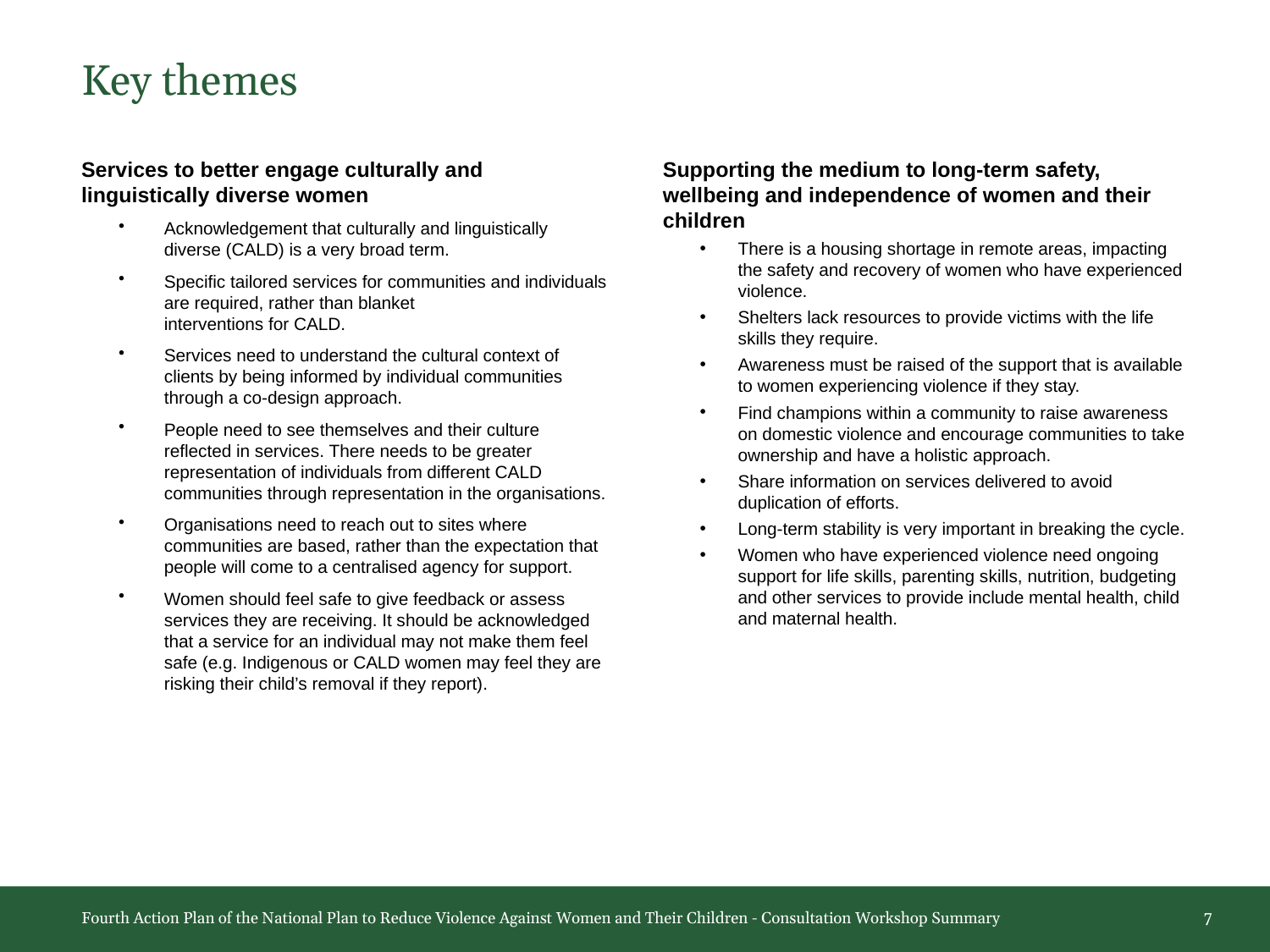

# Key themes

Services to better engage culturally and linguistically diverse women
Acknowledgement that culturally and linguistically diverse (CALD) is a very broad term.
Specific tailored services for communities and individuals are required, rather than blanket
interventions for CALD.
Services need to understand the cultural context of clients by being informed by individual communities through a co-design approach.
People need to see themselves and their culture reflected in services. There needs to be greater representation of individuals from different CALD communities through representation in the organisations.
Organisations need to reach out to sites where communities are based, rather than the expectation that people will come to a centralised agency for support.
Women should feel safe to give feedback or assess services they are receiving. It should be acknowledged that a service for an individual may not make them feel safe (e.g. Indigenous or CALD women may feel they are risking their child’s removal if they report).
Supporting the medium to long-term safety, wellbeing and independence of women and their children
There is a housing shortage in remote areas, impacting the safety and recovery of women who have experienced violence.
Shelters lack resources to provide victims with the life skills they require.
Awareness must be raised of the support that is available to women experiencing violence if they stay.
Find champions within a community to raise awareness on domestic violence and encourage communities to take ownership and have a holistic approach.
Share information on services delivered to avoid duplication of efforts.
Long-term stability is very important in breaking the cycle.
Women who have experienced violence need ongoing support for life skills, parenting skills, nutrition, budgeting and other services to provide include mental health, child and maternal health.

Fourth Action Plan of the National Plan to Reduce Violence Against Women and Their Children - Consultation Workshop Summary
7